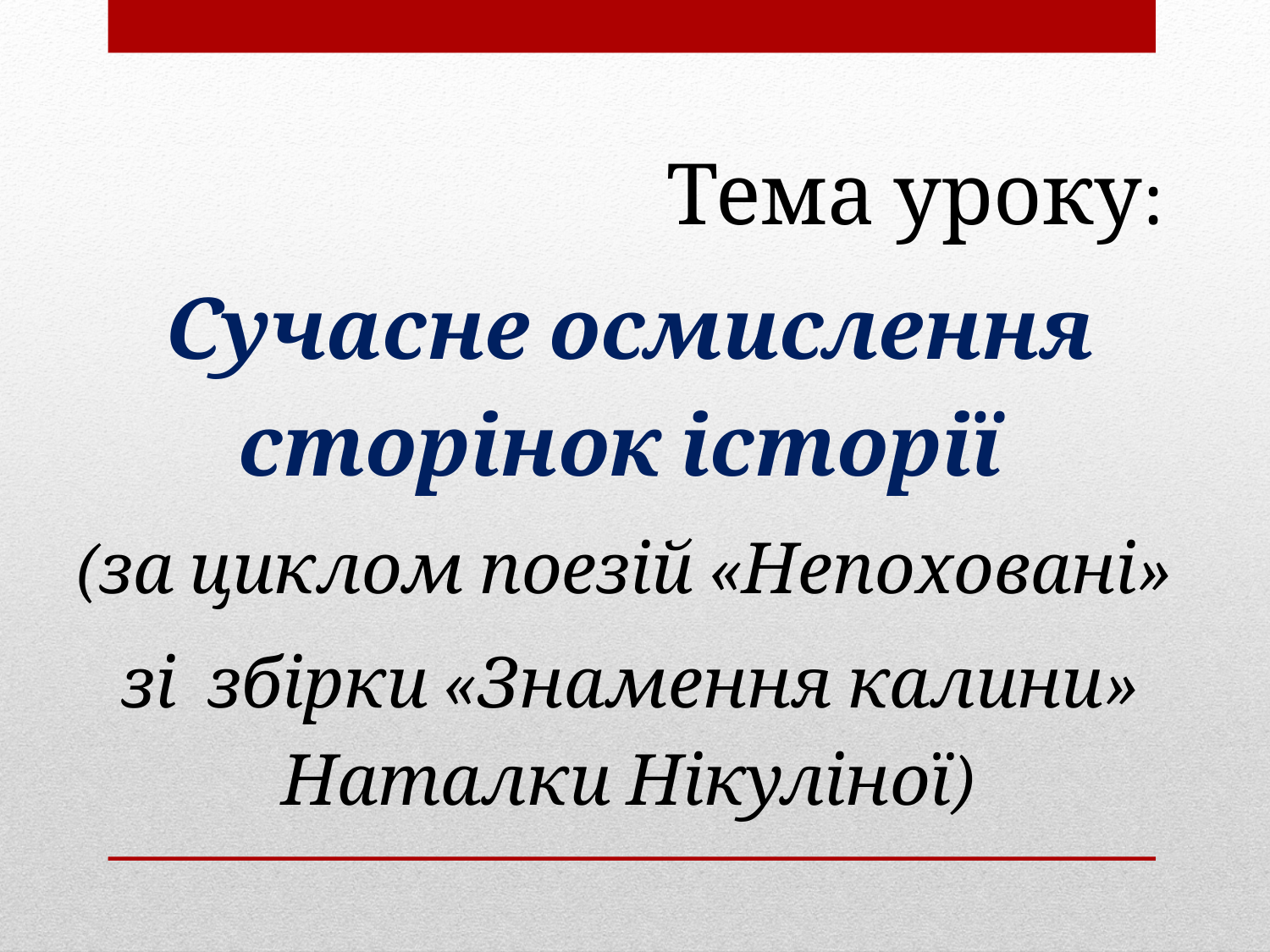

Тема уроку:
Сучасне осмислення сторінок історії
(за циклом поезій «Непоховані»
зі  збірки «Знамення калини» Наталки Нікуліної)